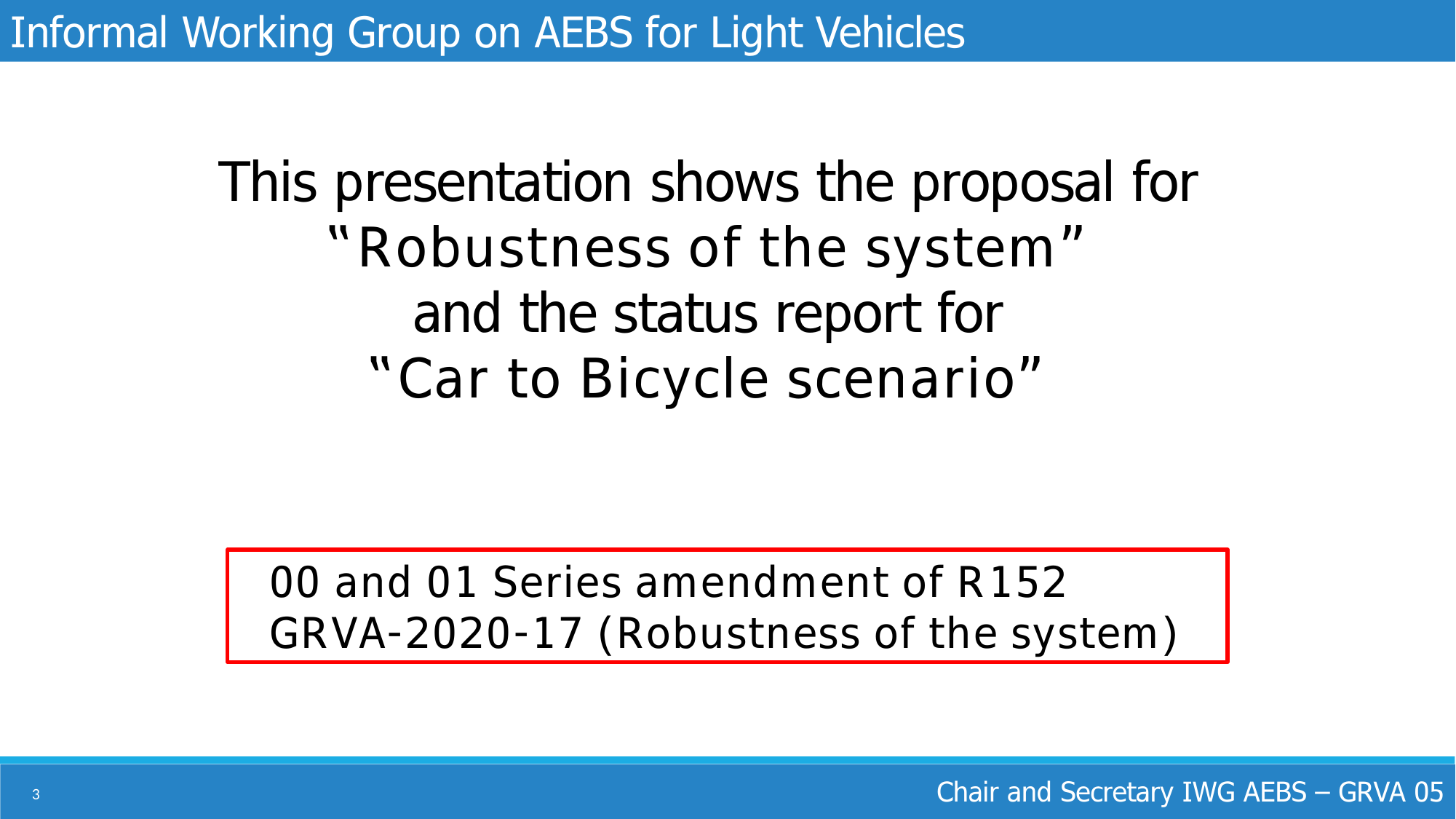

Informal Working Group on AEBS for Light Vehicles
This presentation shows the proposal for
 “Robustness of the system”
and the status report for
“Car to Bicycle scenario”
00 and 01 Series amendment of R152
GRVA-2020-17 (Robustness of the system)
Chair and Secretary IWG AEBS – GRVA 05
3